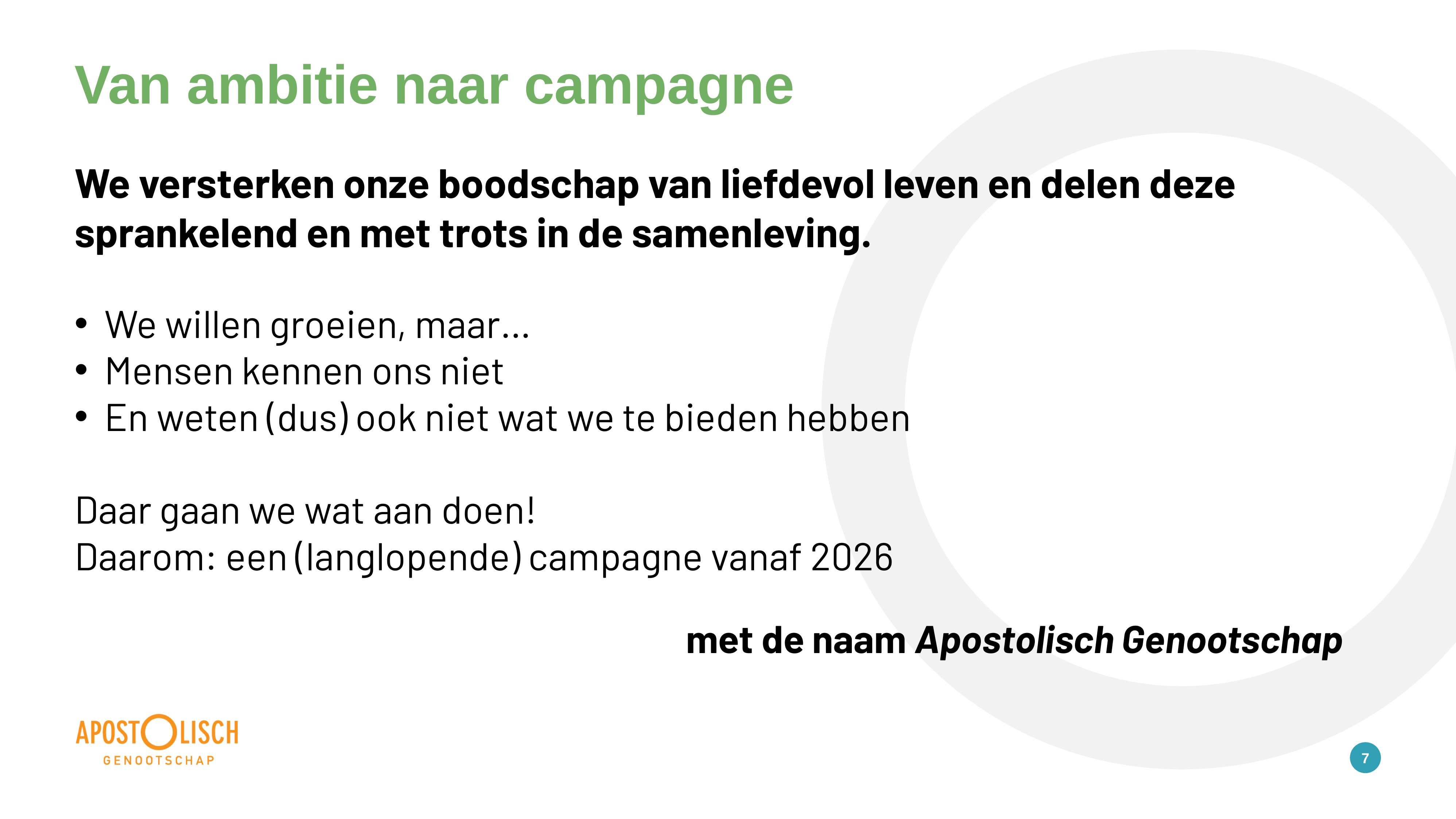

# Van ambitie naar campagne
We versterken onze boodschap van liefdevol leven en delen deze sprankelend en met trots in de samenleving.

We willen groeien, maar…
Mensen kennen ons niet
En weten (dus) ook niet wat we te bieden hebben

Daar gaan we wat aan doen!
Daarom: een (langlopende) campagne vanaf 2026

met de naam Apostolisch Genootschap
7